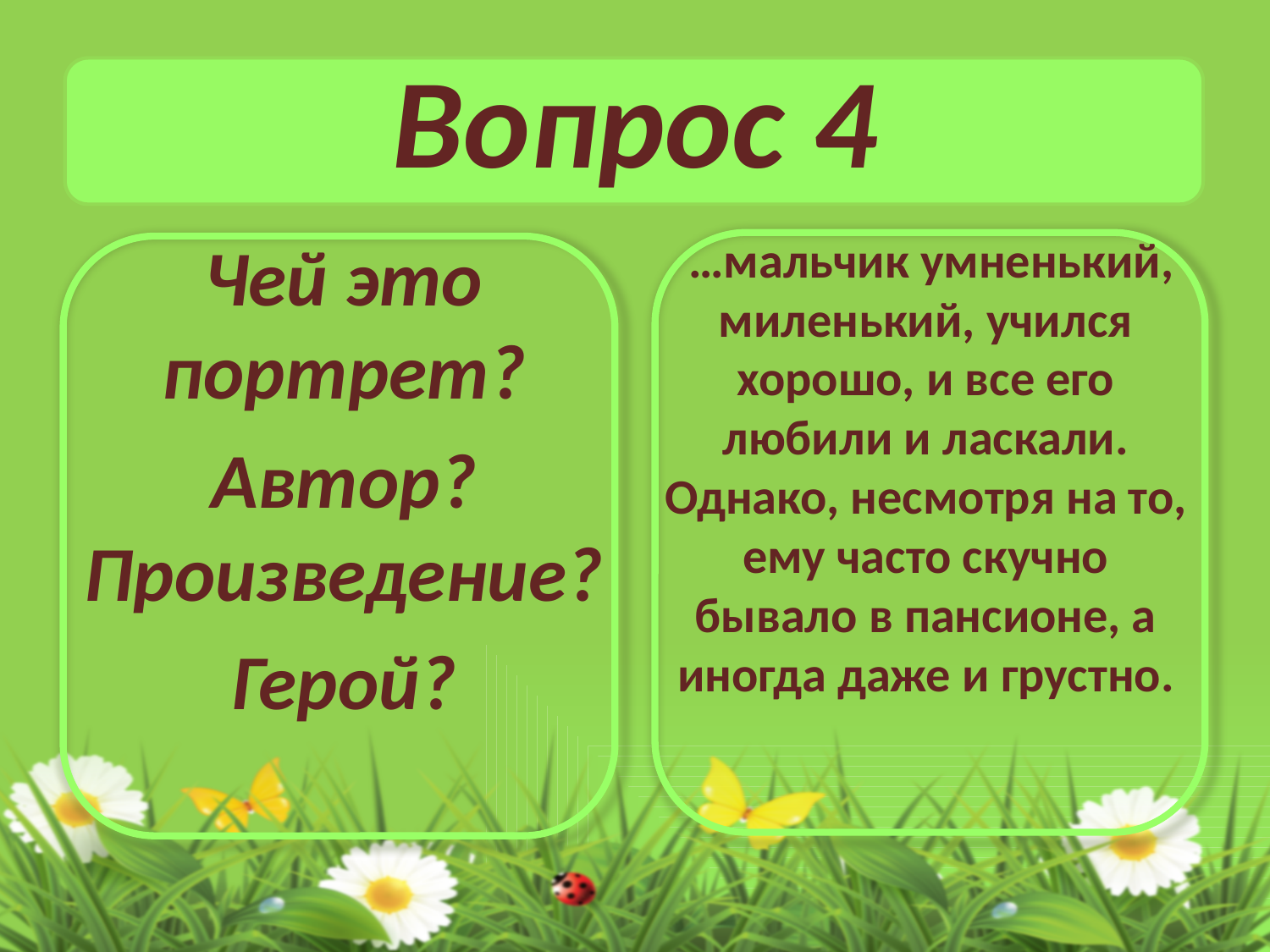

# Вопрос 4
Чей это портрет?
Автор? Произведение?
Герой?
 …мальчик умненький, миленький, учился хорошо, и все его любили и ласкали. Однако, несмотря на то, ему часто скучно бывало в пансионе, а иногда даже и грустно.